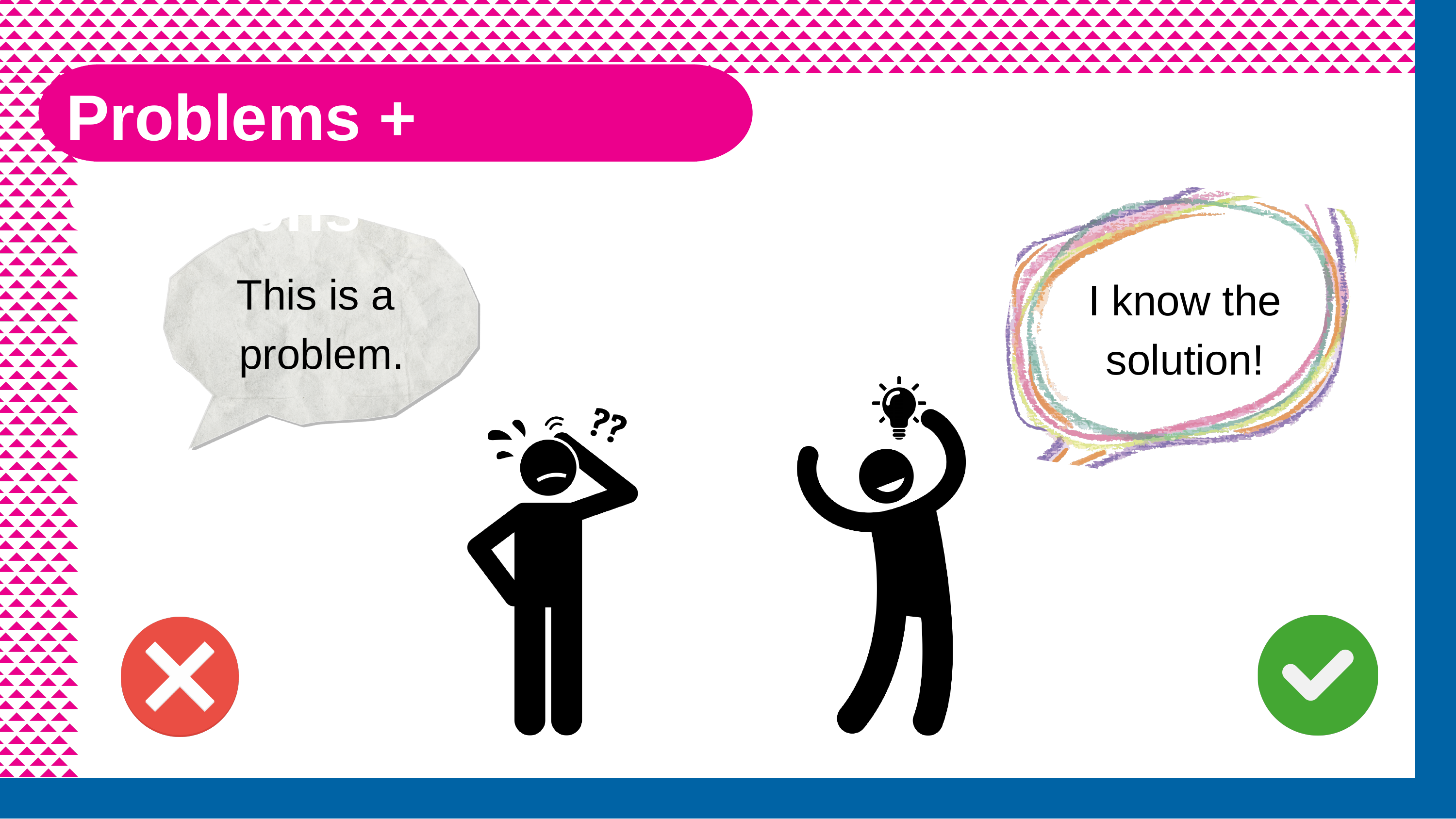

Problems + Solutions

This is a
problem.
I know the
solution!